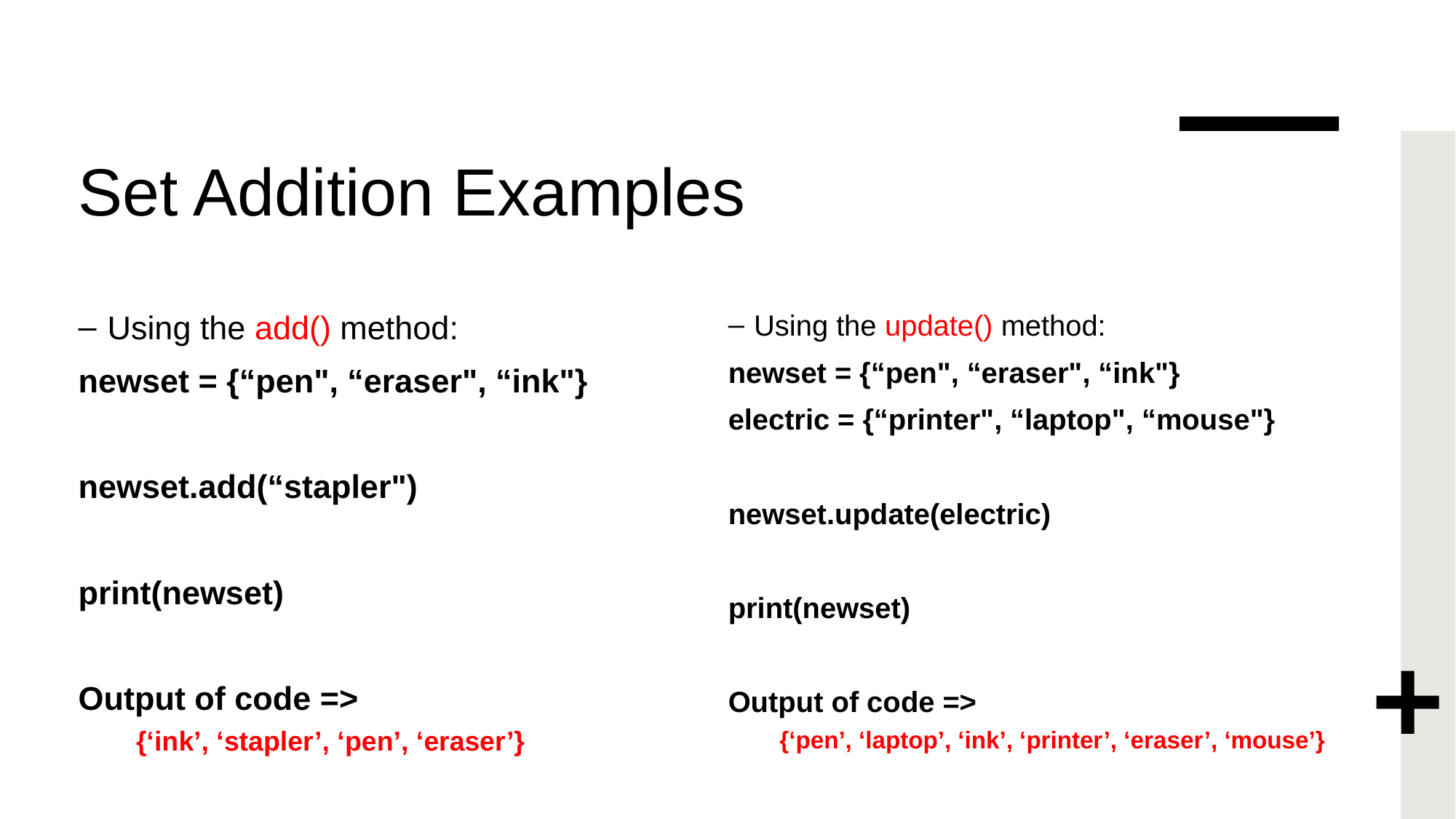

# Set Addition Examples
Using the add() method:
newset = {“pen", “eraser", “ink"}

newset.add(“stapler")

print(newset)

Output of code =>
{‘ink’, ‘stapler’, ‘pen’, ‘eraser’}

Using the update() method:
newset = {“pen", “eraser", “ink"}
electric = {“printer", “laptop", “mouse"}

newset.update(electric)

print(newset)

Output of code =>
{‘pen’, ‘laptop’, ‘ink’, ‘printer’, ‘eraser’, ‘mouse’}